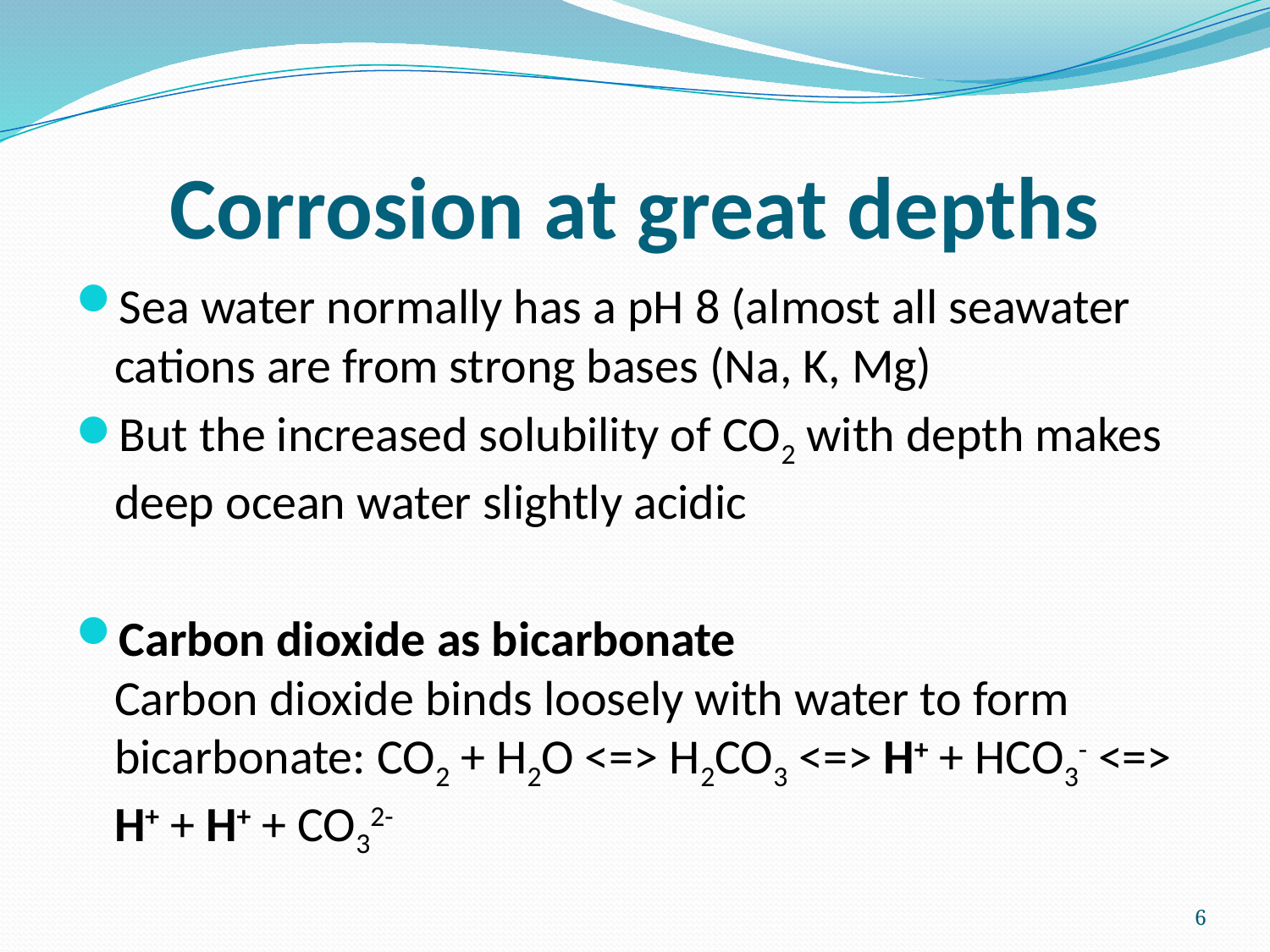

# Corrosion at great depths
Sea water normally has a pH 8 (almost all seawater cations are from strong bases (Na, K, Mg)
But the increased solubility of CO2 with depth makes deep ocean water slightly acidic

Carbon dioxide as bicarbonate
Carbon dioxide binds loosely with water to form bicarbonate: CO2 + H2O <=> H2CO3 <=> H+ + HCO3- <=> H+ + H+ + CO32-

6